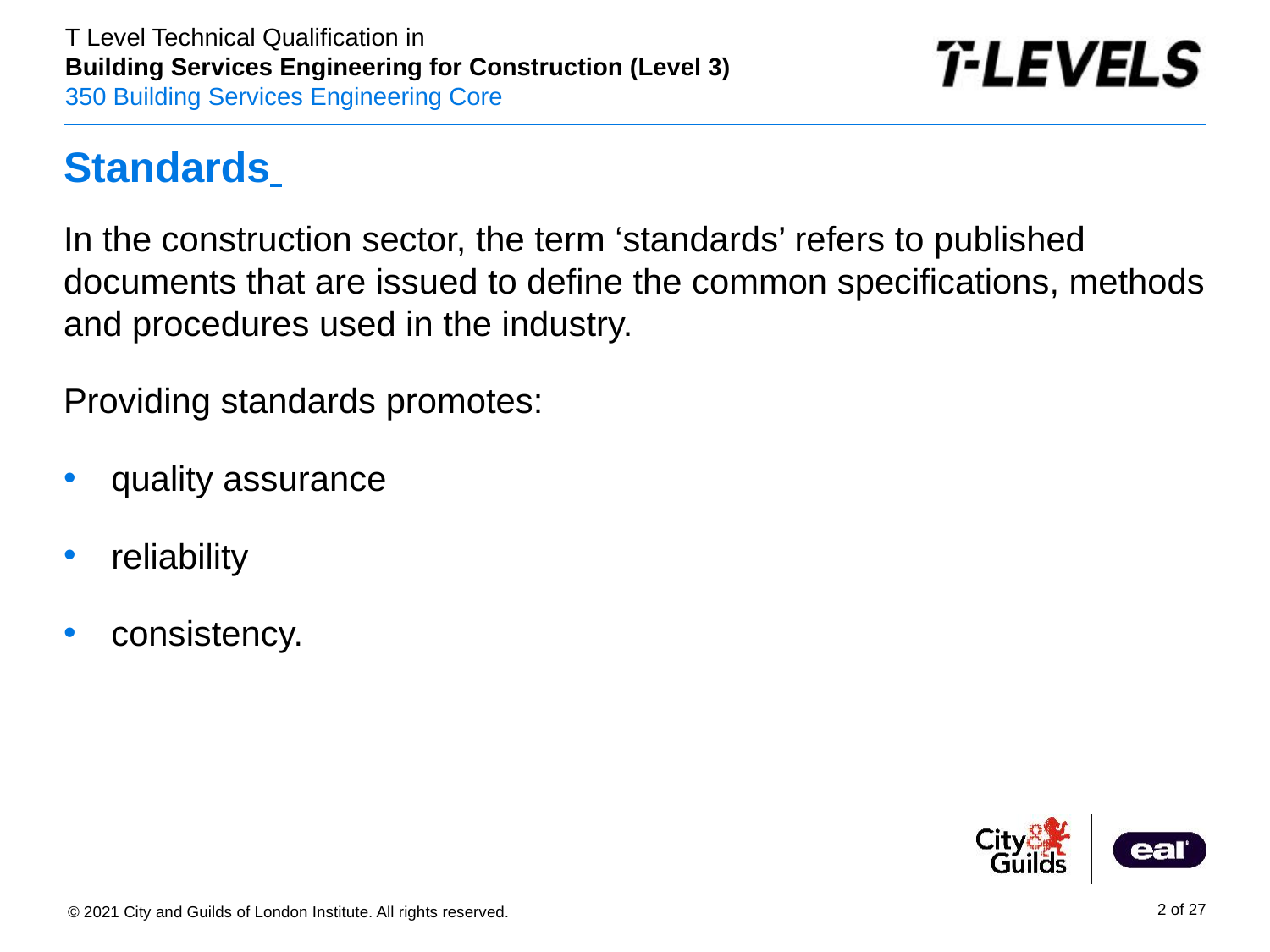

# Standards
In the construction sector, the term ‘standards’ refers to published documents that are issued to define the common specifications, methods and procedures used in the industry.
Providing standards promotes:
quality assurance
reliability
consistency.